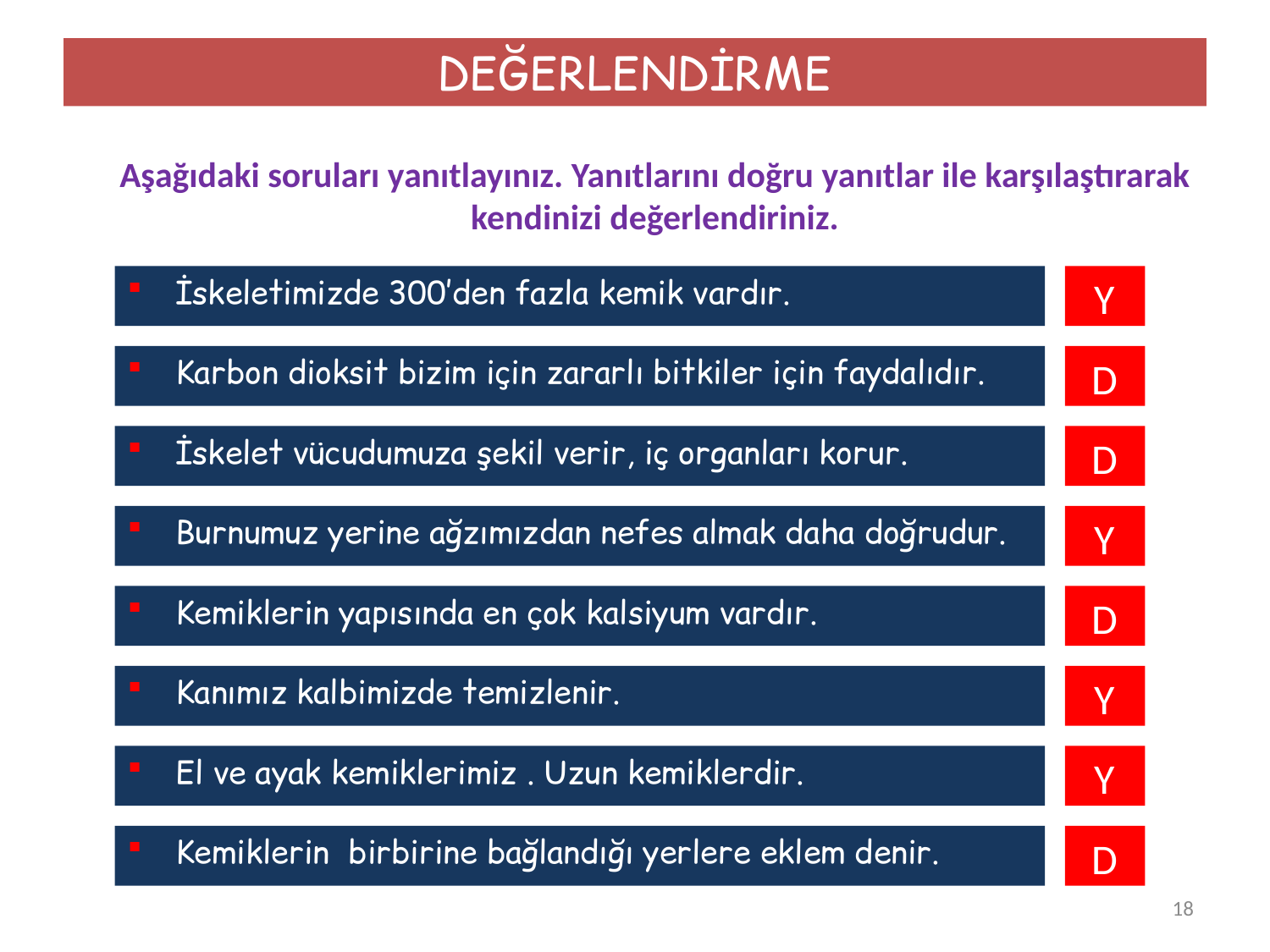

# DEĞERLENDİRME
Aşağıdaki soruları yanıtlayınız. Yanıtlarını doğru yanıtlar ile karşılaştırarak kendinizi değerlendiriniz.
İskeletimizde 300’den fazla kemik vardır.
Y
Karbon dioksit bizim için zararlı bitkiler için faydalıdır.
D
İskelet vücudumuza şekil verir, iç organları korur.
D
Burnumuz yerine ağzımızdan nefes almak daha doğrudur.
Y
Kemiklerin yapısında en çok kalsiyum vardır.
D
Kanımız kalbimizde temizlenir.
Y
El ve ayak kemiklerimiz . Uzun kemiklerdir.
Y
Kemiklerin  birbirine bağlandığı yerlere eklem denir.
D
18